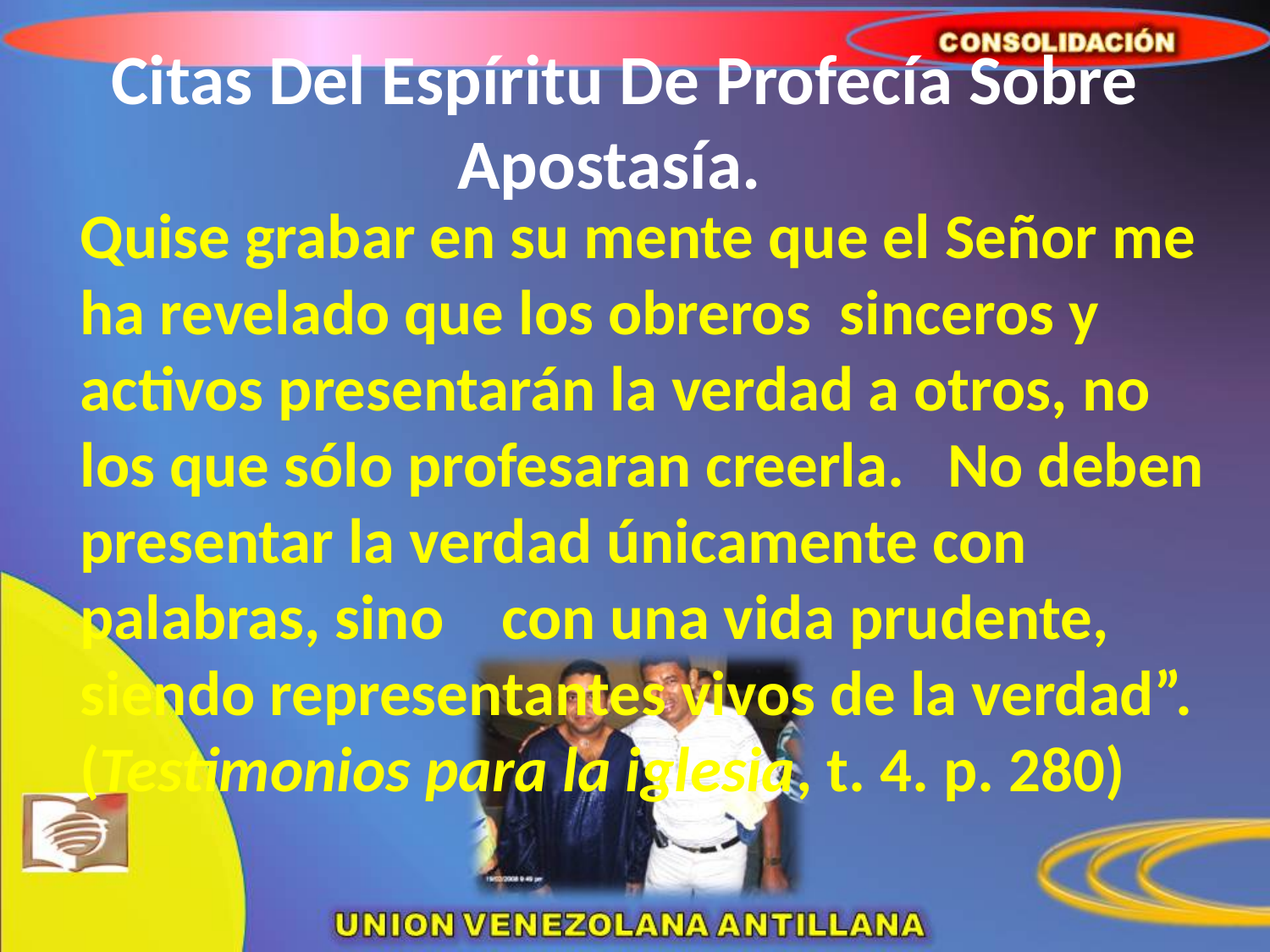

# Citas Del Espíritu De Profecía Sobre Apostasía.
	Quise grabar en su mente que el Señor me ha revelado que los obreros  sinceros y activos presentarán la verdad a otros, no los que sólo profesaran creerla.   No deben presentar la verdad únicamente con palabras, sino    con una vida prudente, siendo representantes vivos de la verdad”.  (Testimonios para la iglesia, t. 4. p. 280)